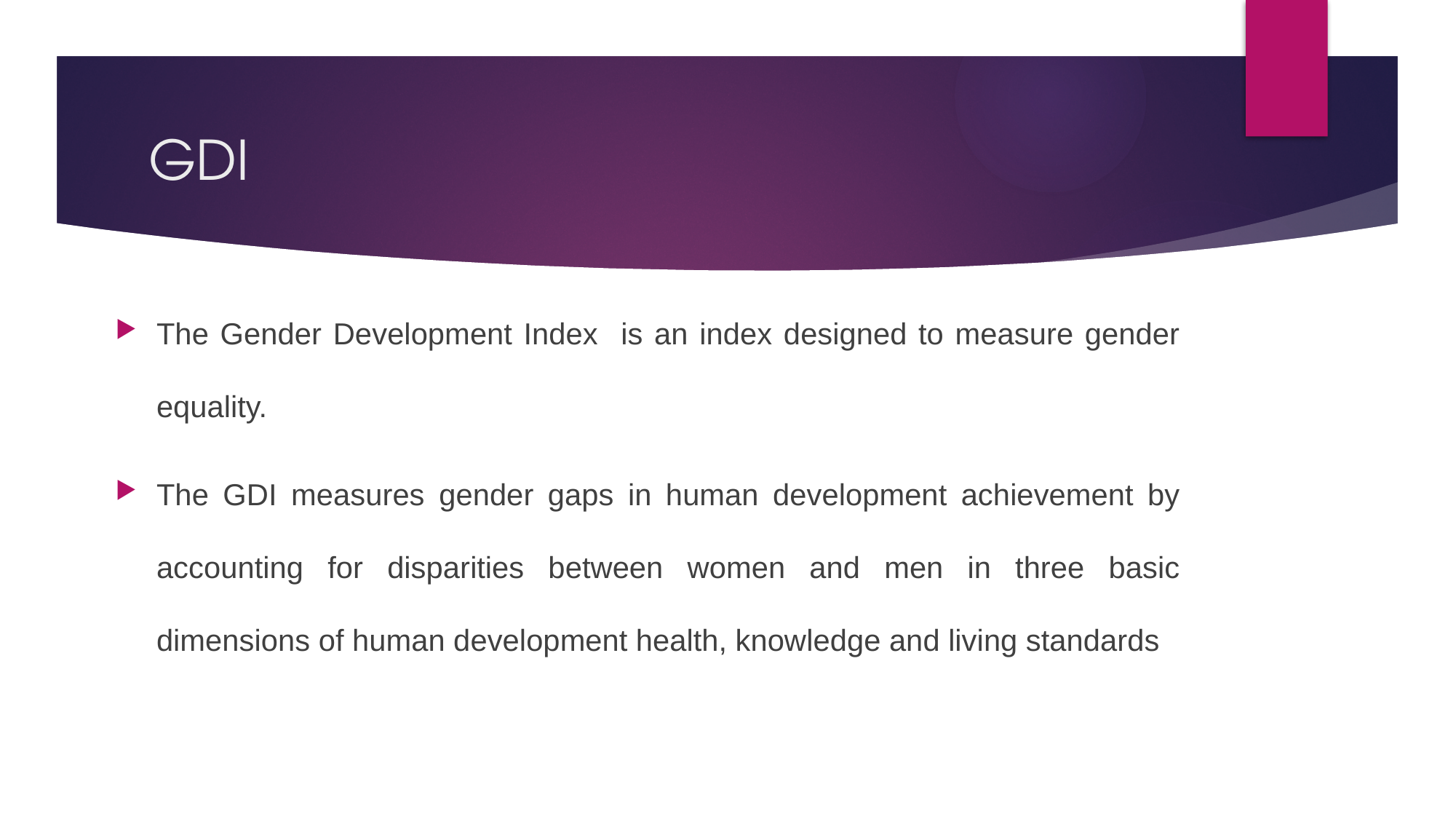

# GDI
The Gender Development Index  is an index designed to measure gender equality.
The GDI measures gender gaps in human development achievement by accounting for disparities between women and men in three basic dimensions of human development health, knowledge and living standards